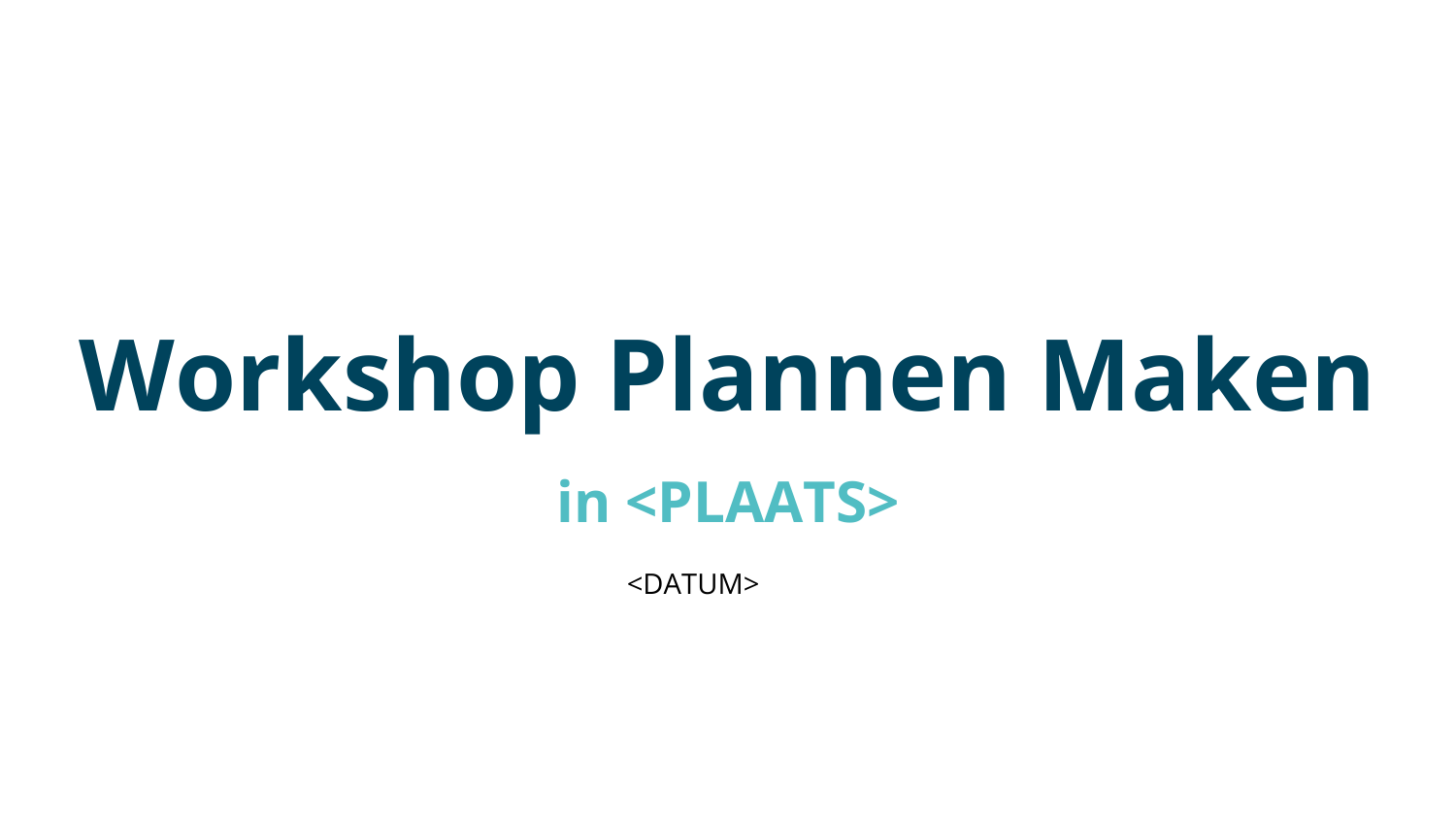

# Workshop Plannen Maken
in <PLAATS>
<DATUM>